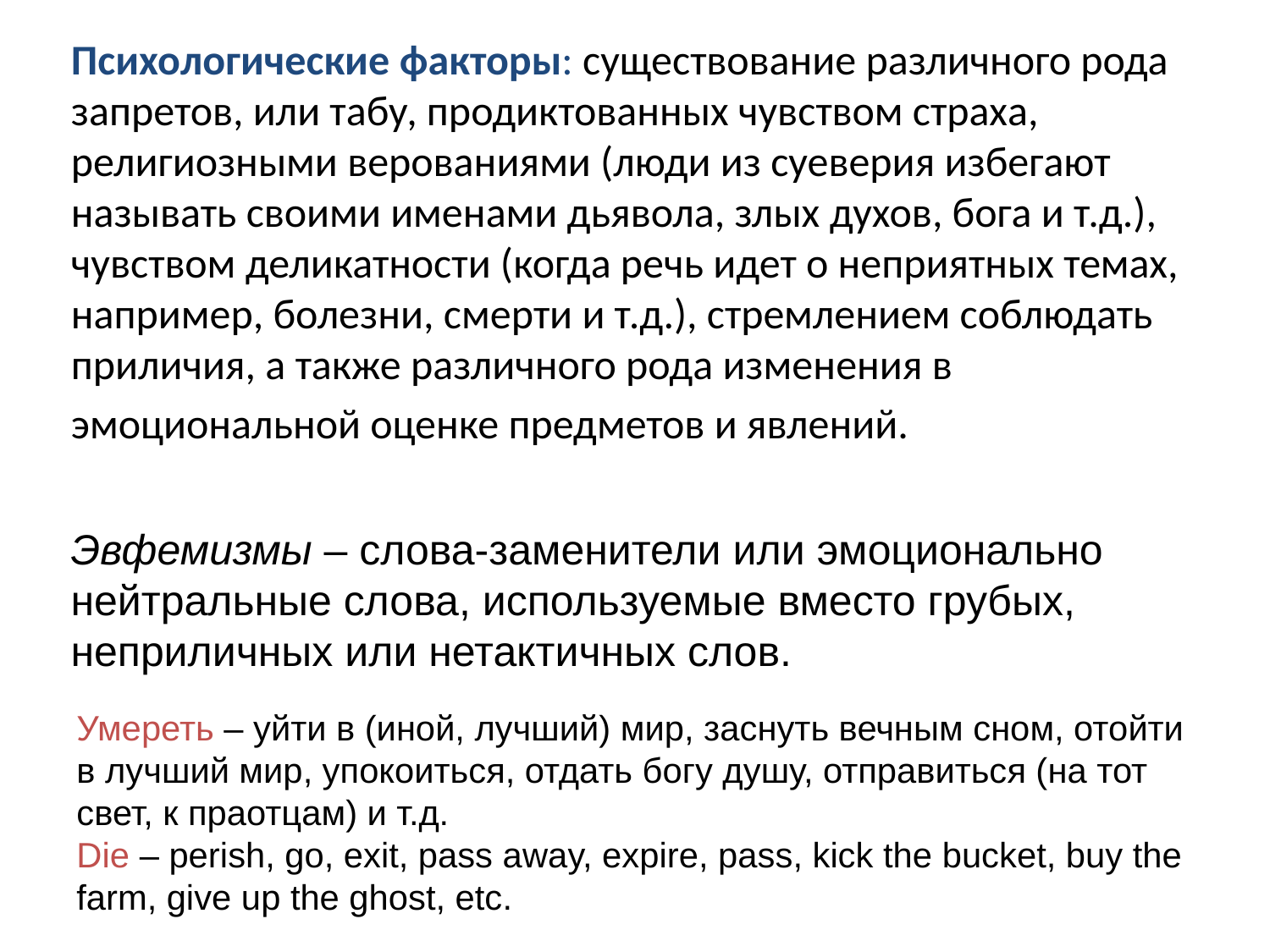

Психологические факторы: существование различного рода запретов, или табу, продиктованных чувством страха, религиозными верованиями (люди из суеверия избегают называть своими именами дьявола, злых духов, бога и т.д.), чувством деликатности (когда речь идет о неприятных темах, например, болезни, смерти и т.д.), стремлением соблюдать приличия, а также различного рода изменения в эмоциональной оценке предметов и явлений.

Эвфемизмы – слова-заменители или эмоционально нейтральные слова, используемые вместо грубых, неприличных или нетактичных слов.
Умереть – уйти в (иной, лучший) мир, заснуть вечным сном, отойти в лучший мир, упокоиться, отдать богу душу, отправиться (на тот свет, к праотцам) и т.д.
Die – perish, go, exit, pass away, expire, pass, kick the bucket, buy the farm, give up the ghost, etc.